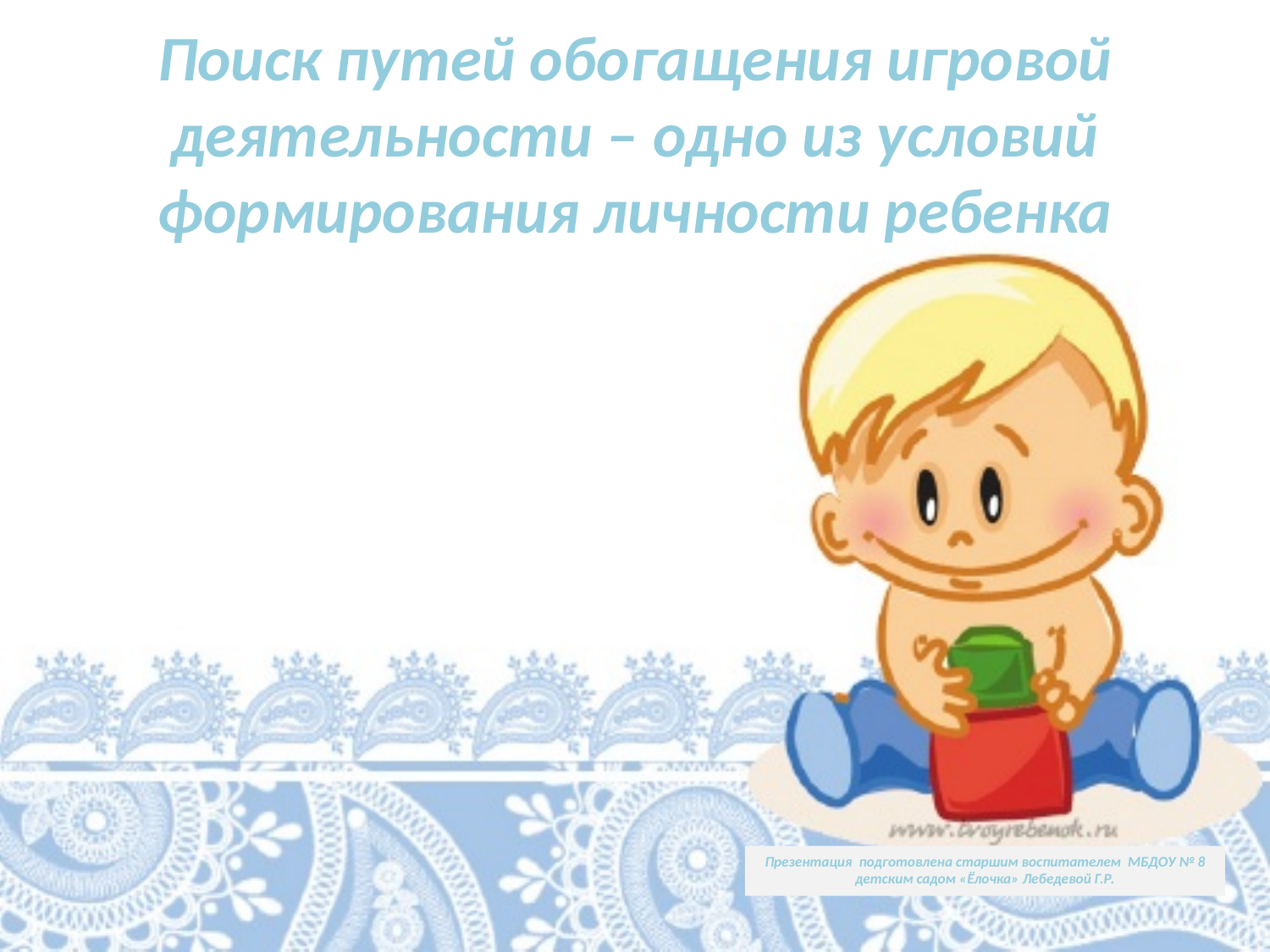

# Поиск путей обогащения игровой деятельности – одно из условий формирования личности ребенка
Презентация  подготовлена старшим воспитателем  МБДОУ № 8 детским садом «Ёлочка» Лебедевой Г.Р.